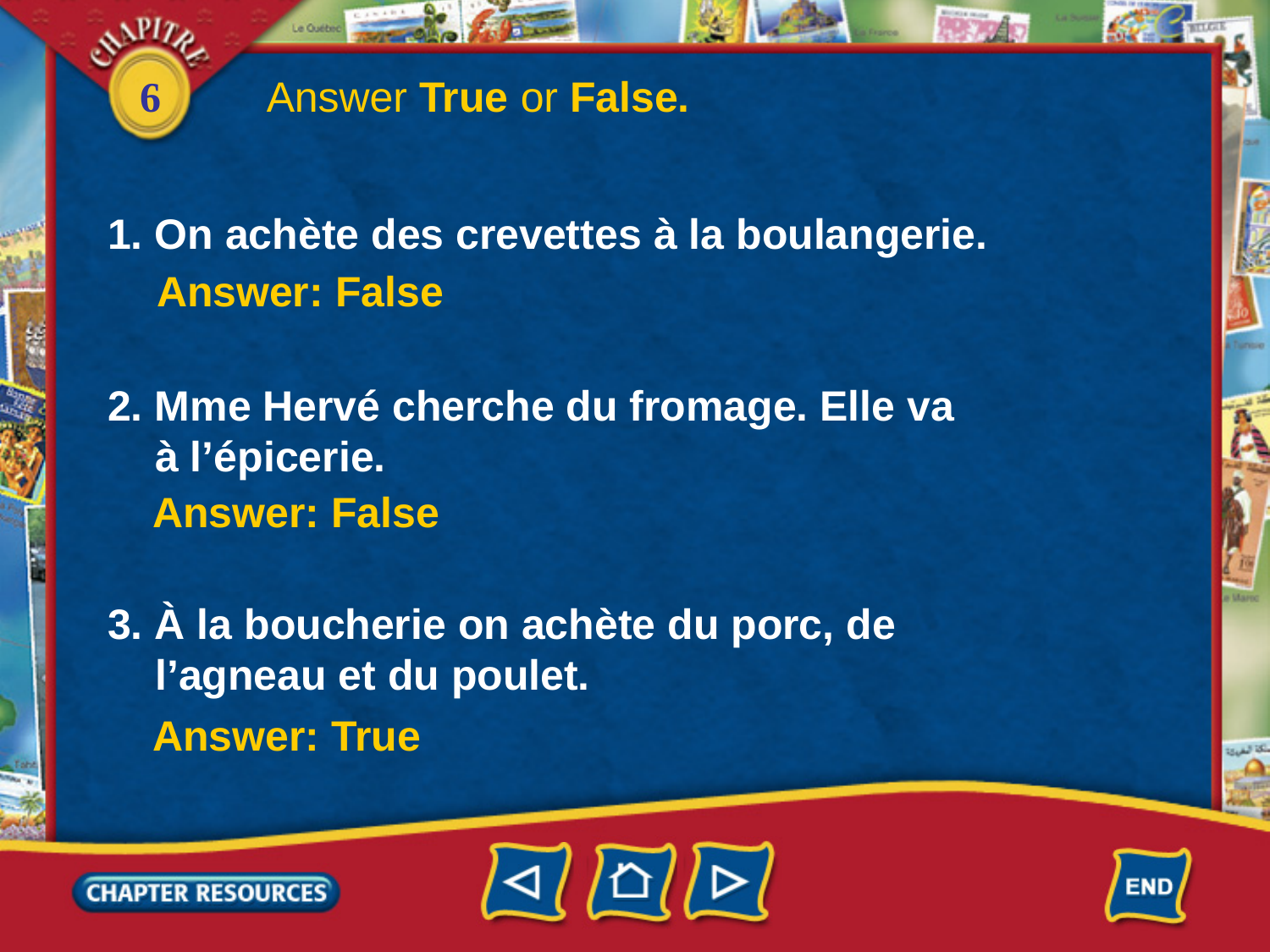

Answer True or False.
1. On achète des crevettes à la boulangerie.
Answer: False
2. Mme Hervé cherche du fromage. Elle va
    à l’épicerie.
Answer: False
3. À la boucherie on achète du porc, de
    l’agneau et du poulet.
Answer: True